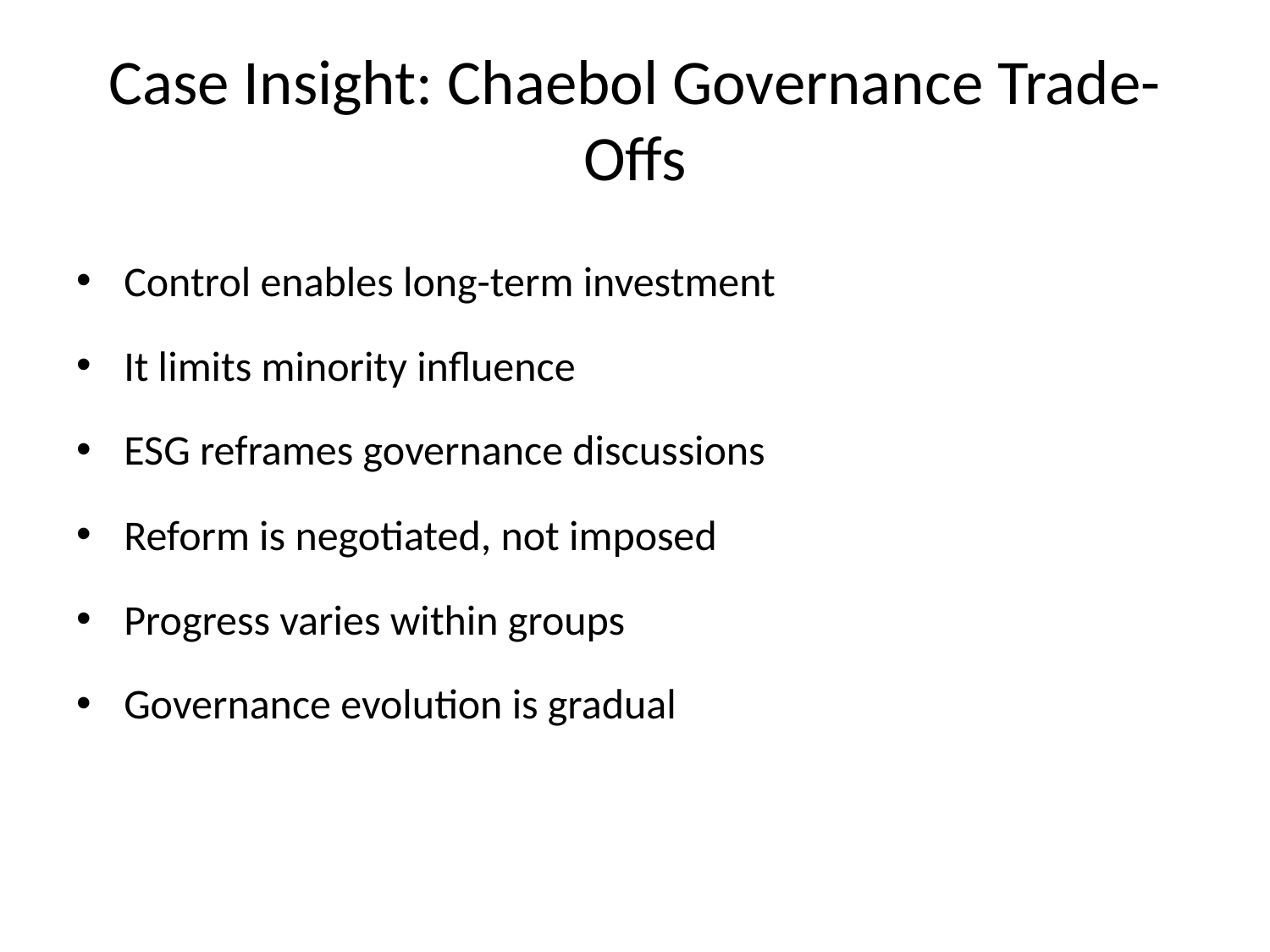

# Case Insight: Chaebol Governance Trade-Offs
Control enables long-term investment
It limits minority influence
ESG reframes governance discussions
Reform is negotiated, not imposed
Progress varies within groups
Governance evolution is gradual